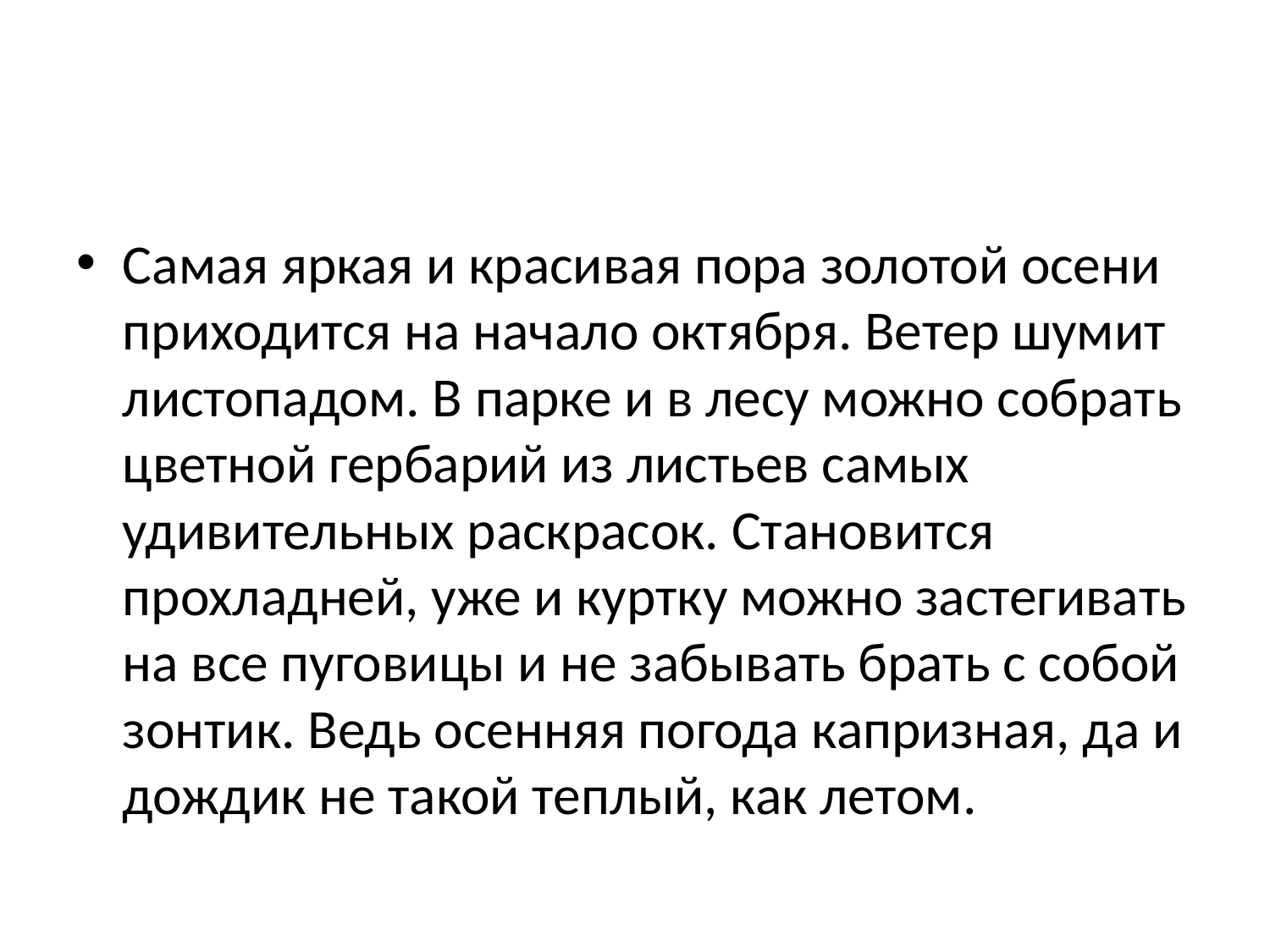

#
Самая яркая и красивая пора золотой осени приходится на начало октября. Ветер шумит листопадом. В парке и в лесу можно собрать цветной гербарий из листьев самых удивительных раскрасок. Становится прохладней, уже и куртку можно застегивать на все пуговицы и не забывать брать с собой зонтик. Ведь осенняя погода капризная, да и дождик не такой теплый, как летом.